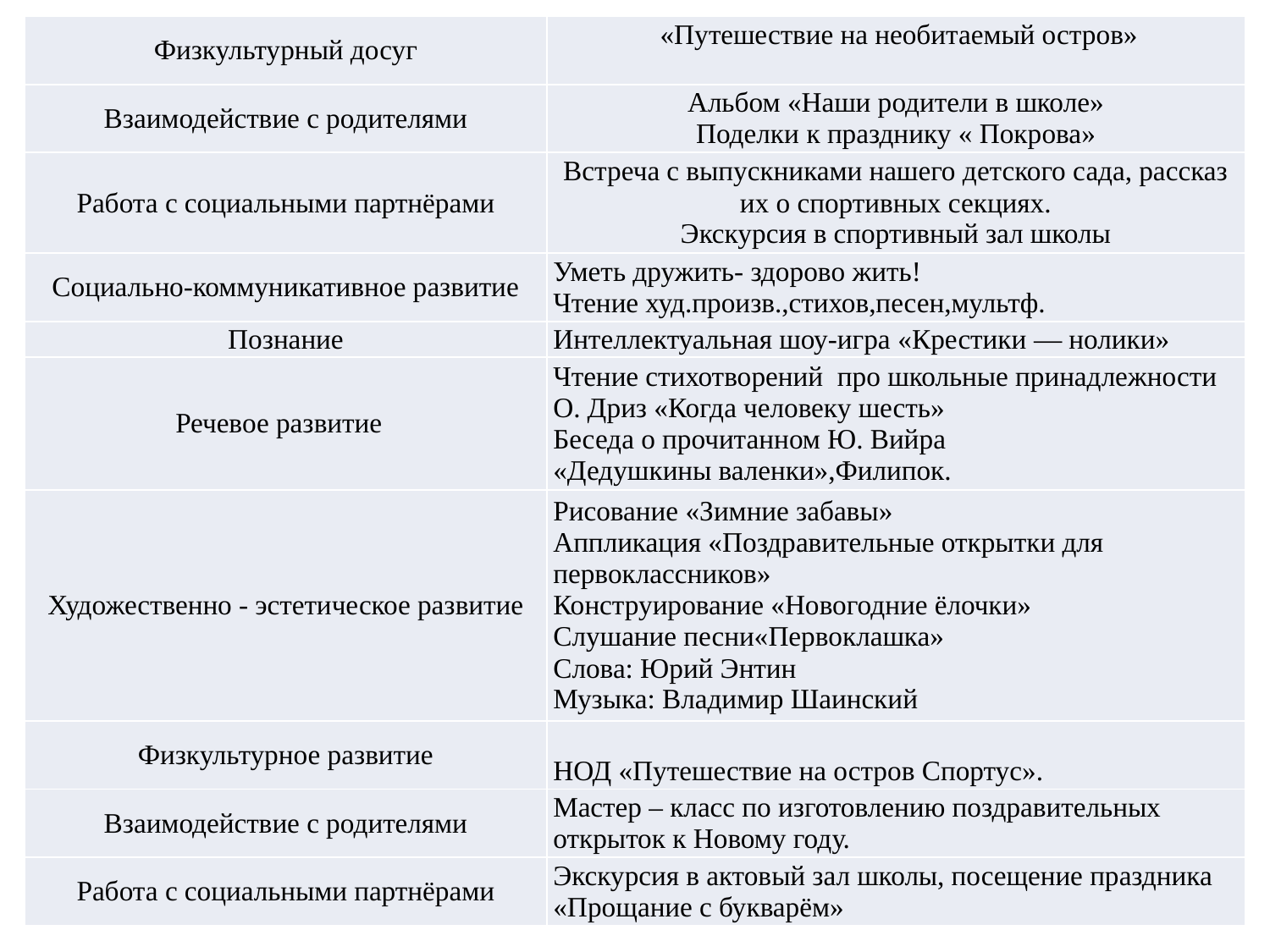

| Физкультурный досуг | «Путешествие на необитаемый остров» |
| --- | --- |
| Взаимодействие с родителями | Альбом «Наши родители в школе» Поделки к празднику « Покрова» |
| Работа с социальными партнёрами | Встреча с выпускниками нашего детского сада, рассказ их о спортивных секциях. Экскурсия в спортивный зал школы |
| Социально-коммуникативное развитие | Уметь дружить- здорово жить! Чтение худ.произв.,стихов,песен,мультф. |
| Познание | Интеллектуальная шоу-игра «Крестики — нолики» |
| Речевое развитие | Чтение стихотворений  про школьные принадлежности О. Дриз «Когда человеку шесть» Беседа о прочитанном Ю. Вийра «Дедушкины валенки»,Филипок. |
| Художественно - эстетическое развитие | Рисование «Зимние забавы» Аппликация «Поздравительные открытки для первоклассников» Конструирование «Новогодние ёлочки» Слушание песни«Первоклашка» Слова: Юрий Энтин Музыка: Владимир Шаинский |
| Физкультурное развитие | НОД «Путешествие на остров Спортус». |
| Взаимодействие с родителями | Мастер – класс по изготовлению поздравительных открыток к Новому году. |
| Работа с социальными партнёрами | Экскурсия в актовый зал школы, посещение праздника «Прощание с букварём» |